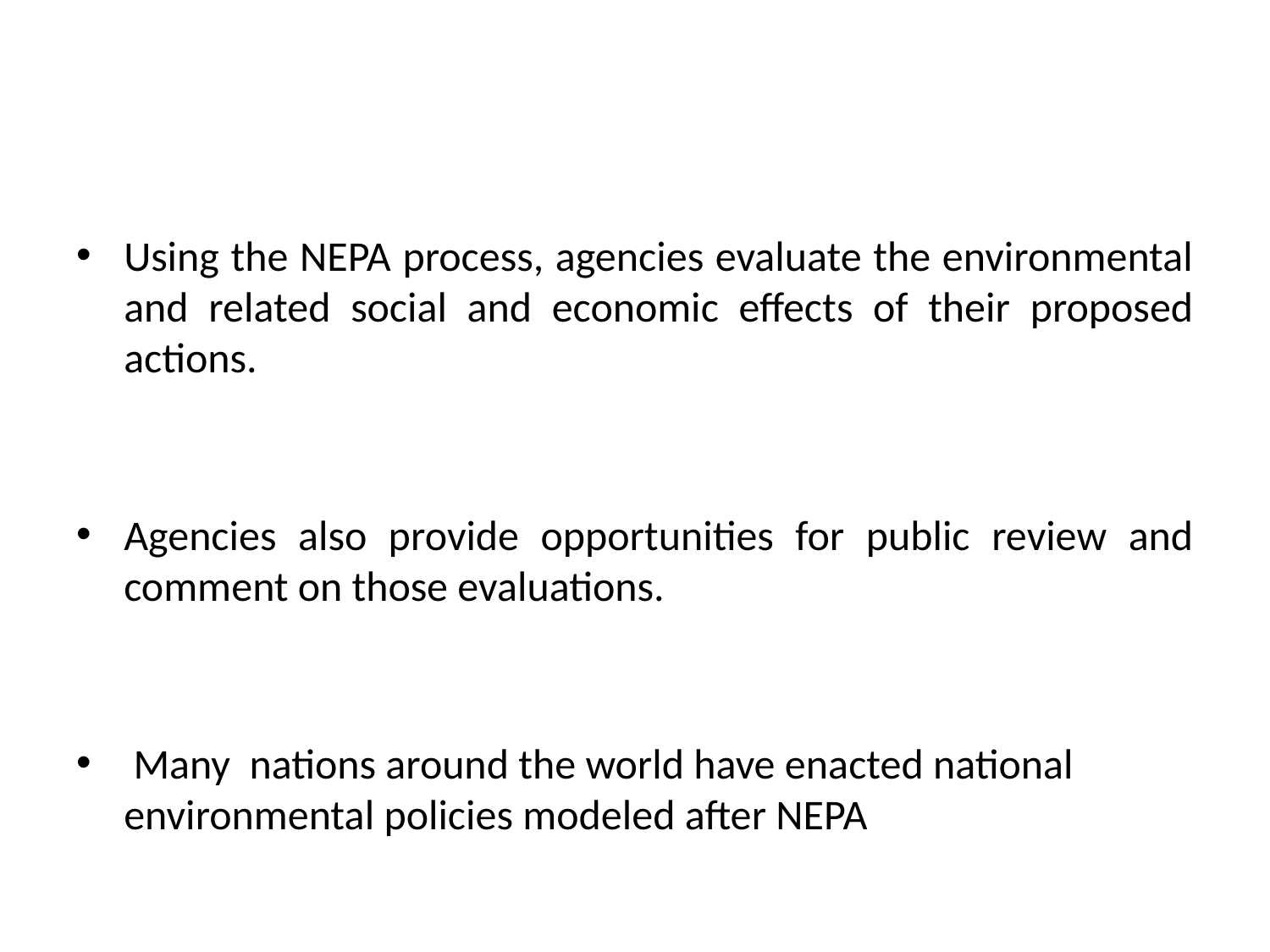

#
Using the NEPA process, agencies evaluate the environmental and related social and economic effects of their proposed actions.

Agencies also provide opportunities for public review and comment on those evaluations.

 Many  nations around the world have enacted national environmental policies modeled after NEPA